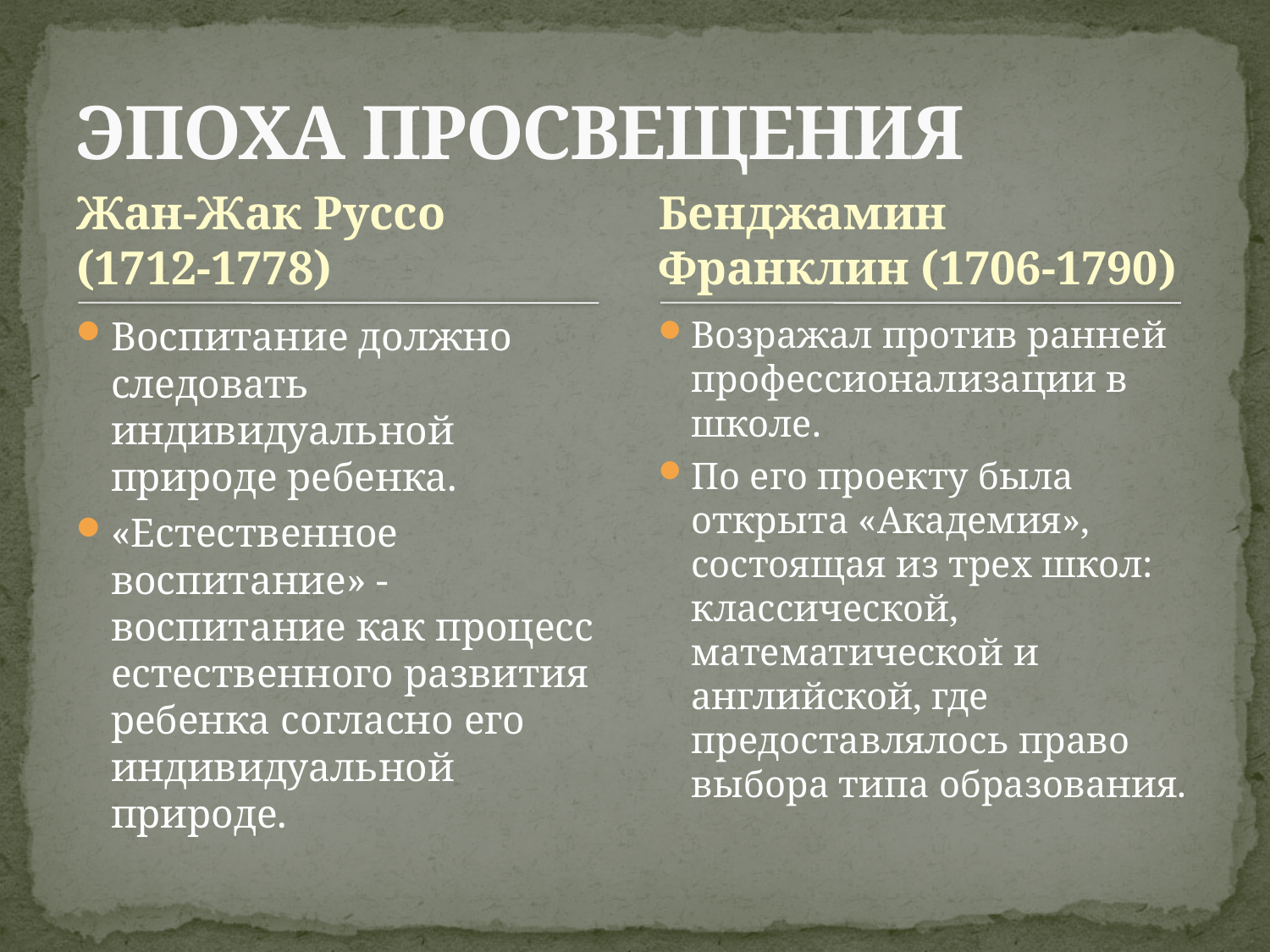

# ЭПОХА ПРОСВЕЩЕНИЯ
Жан-Жак Руссо
(1712-1778)
Бенджамин Франклин (1706-1790)
Воспитание должно следовать индивидуальной природе ребенка.
«Естественное воспитание» - воспитание как процесс естественного развития ребенка согласно его индивидуальной природе.
Возражал против ранней профессионализации в школе.
По его проекту была открыта «Академия», состоящая из трех школ: классической, математической и английской, где предоставлялось право выбора типа образования.